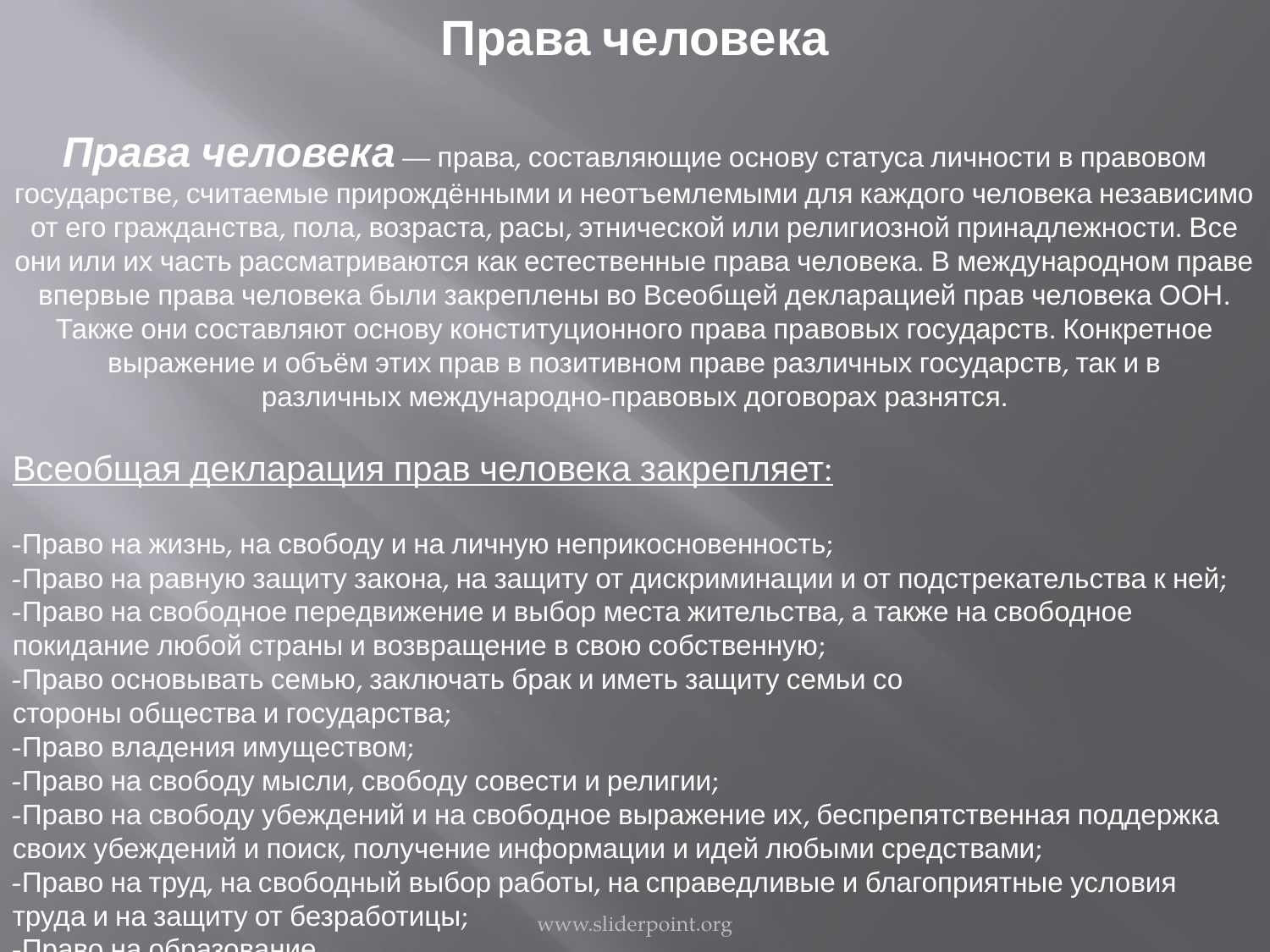

Права человека

Права человека — права, составляющие основу статуса личности в правовом государстве, считаемые прирождёнными и неотъемлемыми для каждого человека независимо от его гражданства, пола, возраста, расы, этнической или религиозной принадлежности. Все они или их часть рассматриваются как естественные права человека. В международном праве впервые права человека были закреплены во Всеобщей декларацией прав человека ООН. Также они составляют основу конституционного права правовых государств. Конкретное выражение и объём этих прав в позитивном праве различных государств, так и в различных международно-правовых договорах разнятся.

Всеобщая декларация прав человека закрепляет:

-Право на жизнь, на свободу и на личную неприкосновенность;
-Право на равную защиту закона, на защиту от дискриминации и от подстрекательства к ней;
-Право на свободное передвижение и выбор места жительства, а также на свободное покидание любой страны и возвращение в свою собственную;
-Право основывать семью, заключать брак и иметь защиту семьи со стороны общества и государства;
-Право владения имуществом;
-Право на свободу мысли, свободу совести и религии;
-Право на свободу убеждений и на свободное выражение их, беспрепятственная поддержка своих убеждений и поиск, получение информации и идей любыми средствами;
-Право на труд, на свободный выбор работы, на справедливые и благоприятные условия труда и на защиту от безработицы;
-Право на образование.

www.sliderpoint.org